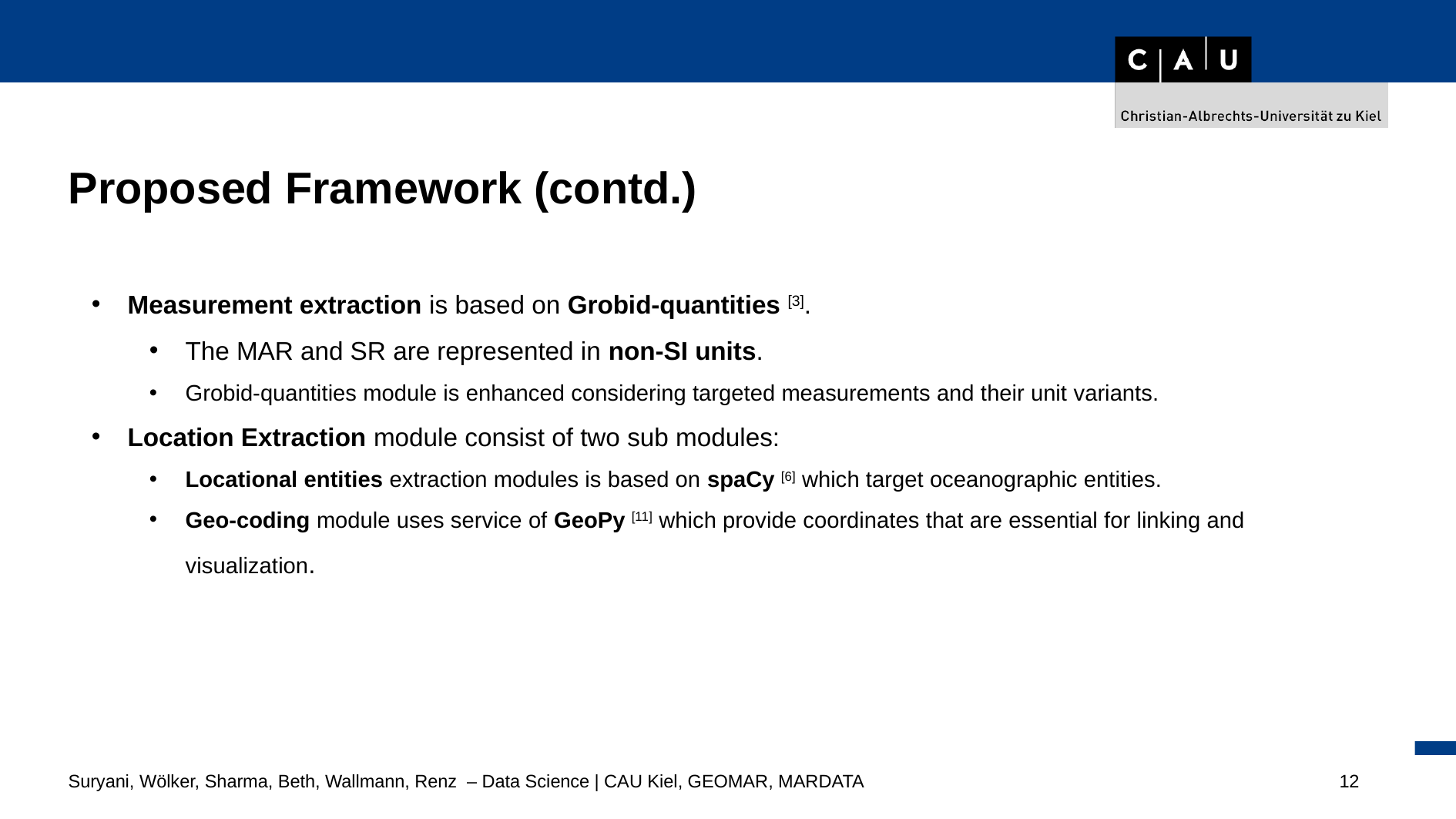

Proposed Framework (contd.)
Measurement extraction is based on Grobid-quantities [3].
The MAR and SR are represented in non-SI units.
Grobid-quantities module is enhanced considering targeted measurements and their unit variants.
Location Extraction module consist of two sub modules:
Locational entities extraction modules is based on spaCy [6] which target oceanographic entities.
Geo-coding module uses service of GeoPy [11] which provide coordinates that are essential for linking and visualization.
Suryani, Wölker, Sharma, Beth, Wallmann, Renz  – Data Science | CAU Kiel, GEOMAR, MARDATA					12